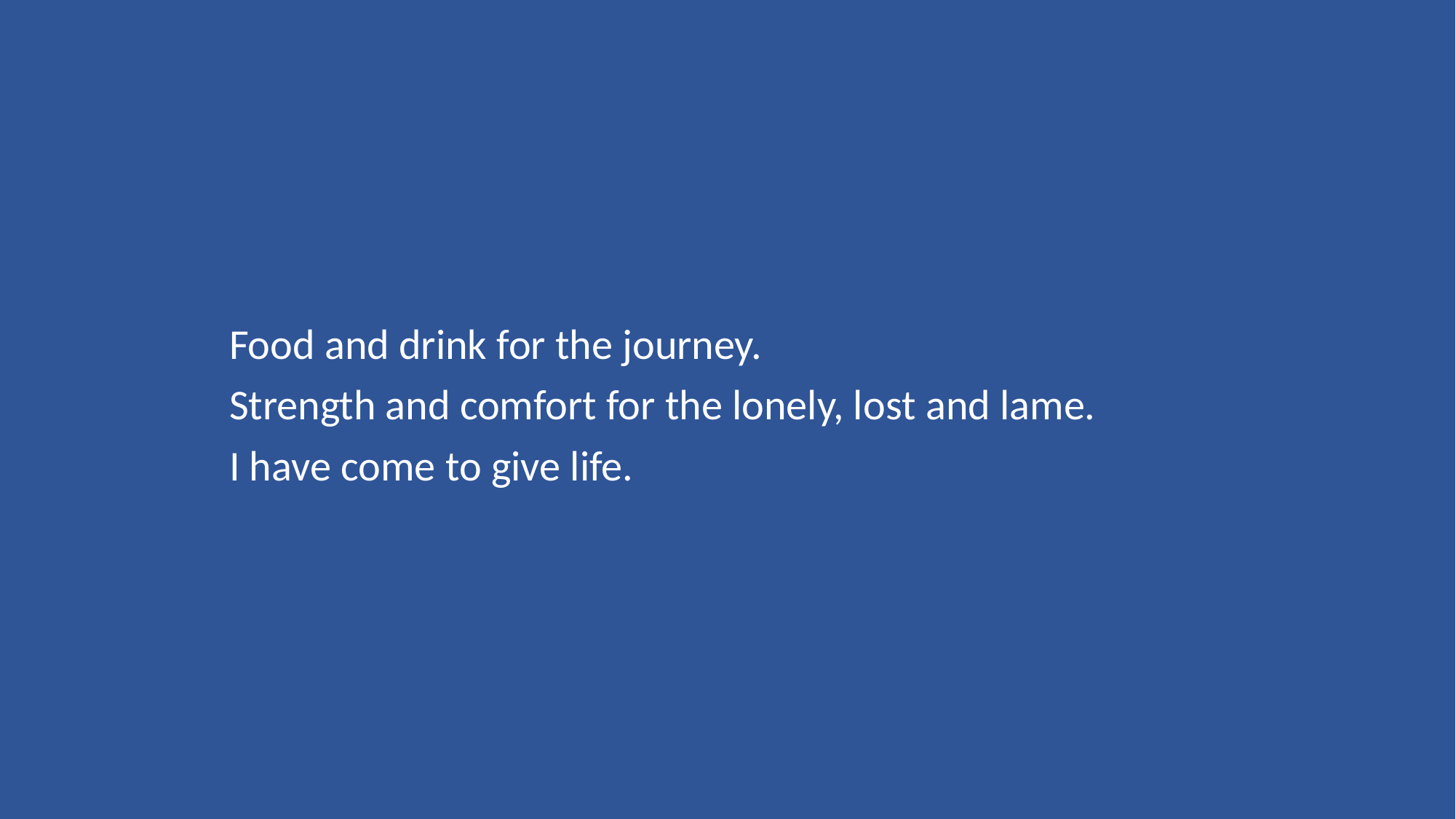

Food and drink for the journey.
Strength and comfort for the lonely, lost and lame.
I have come to give life.